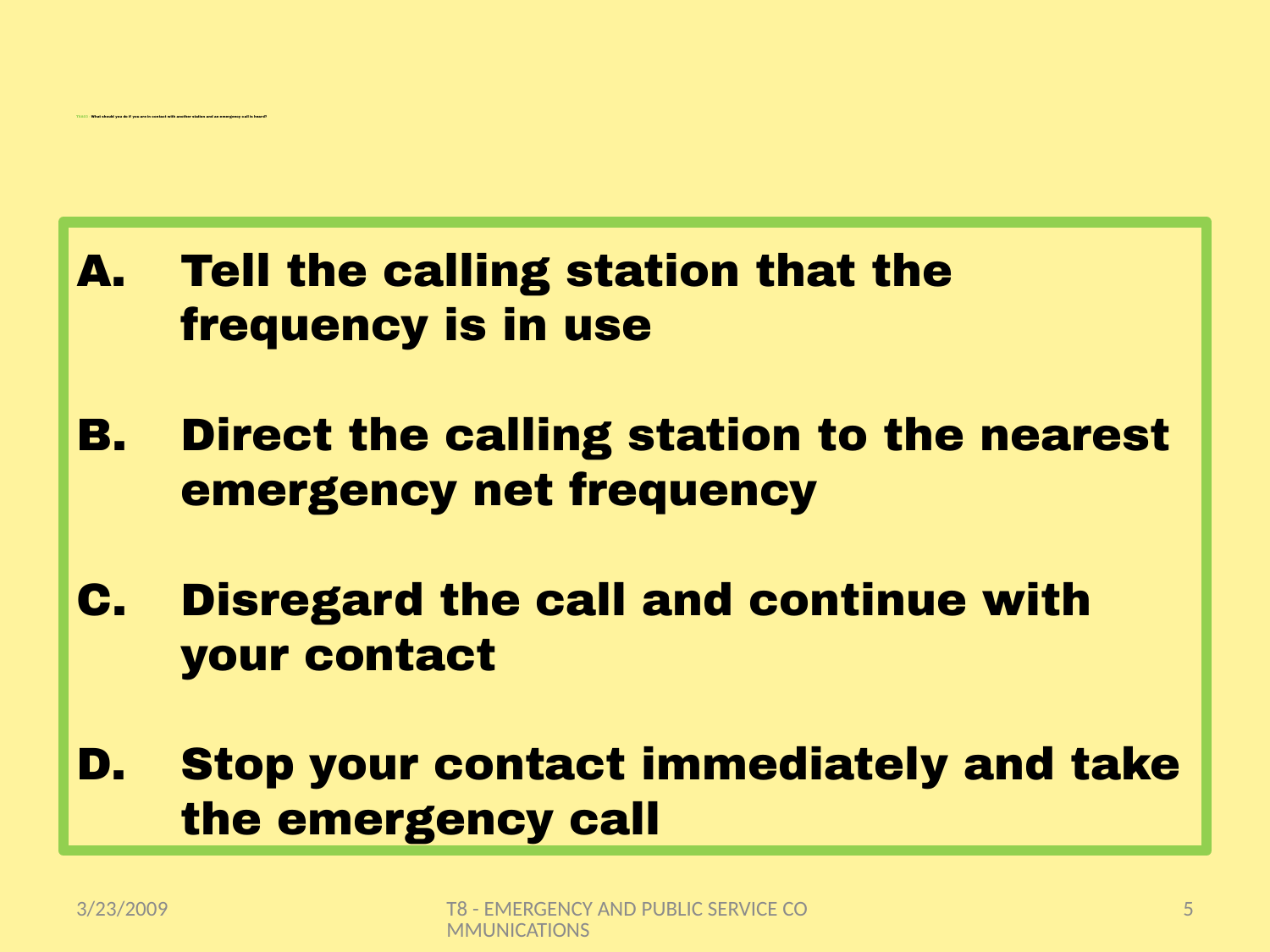

# T8A03 - What should you do if you are in contact with another station and an emergency call is heard?

Tell the calling station that the frequency is in use

Direct the calling station to the nearest emergency net frequency

Disregard the call and continue with your contact

Stop your contact immediately and take the emergency call
3/23/2009
T8 - EMERGENCY AND PUBLIC SERVICE COMMUNICATIONS
5